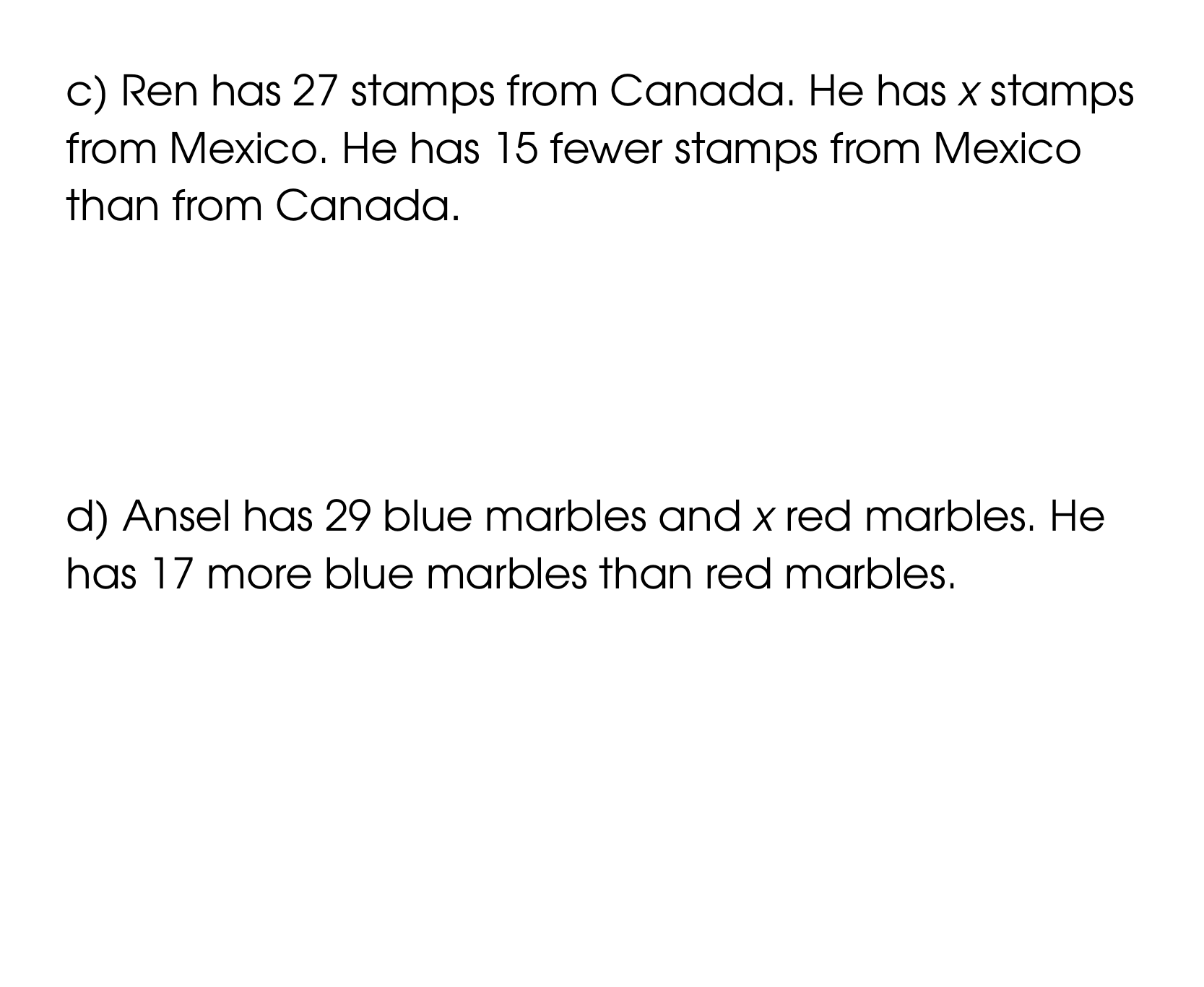

c) Ren has 27 stamps from Canada. He has x stamps from Mexico. He has 15 fewer stamps from Mexico than from Canada.
d) Ansel has 29 blue marbles and x red marbles. He has 17 more blue marbles than red marbles.